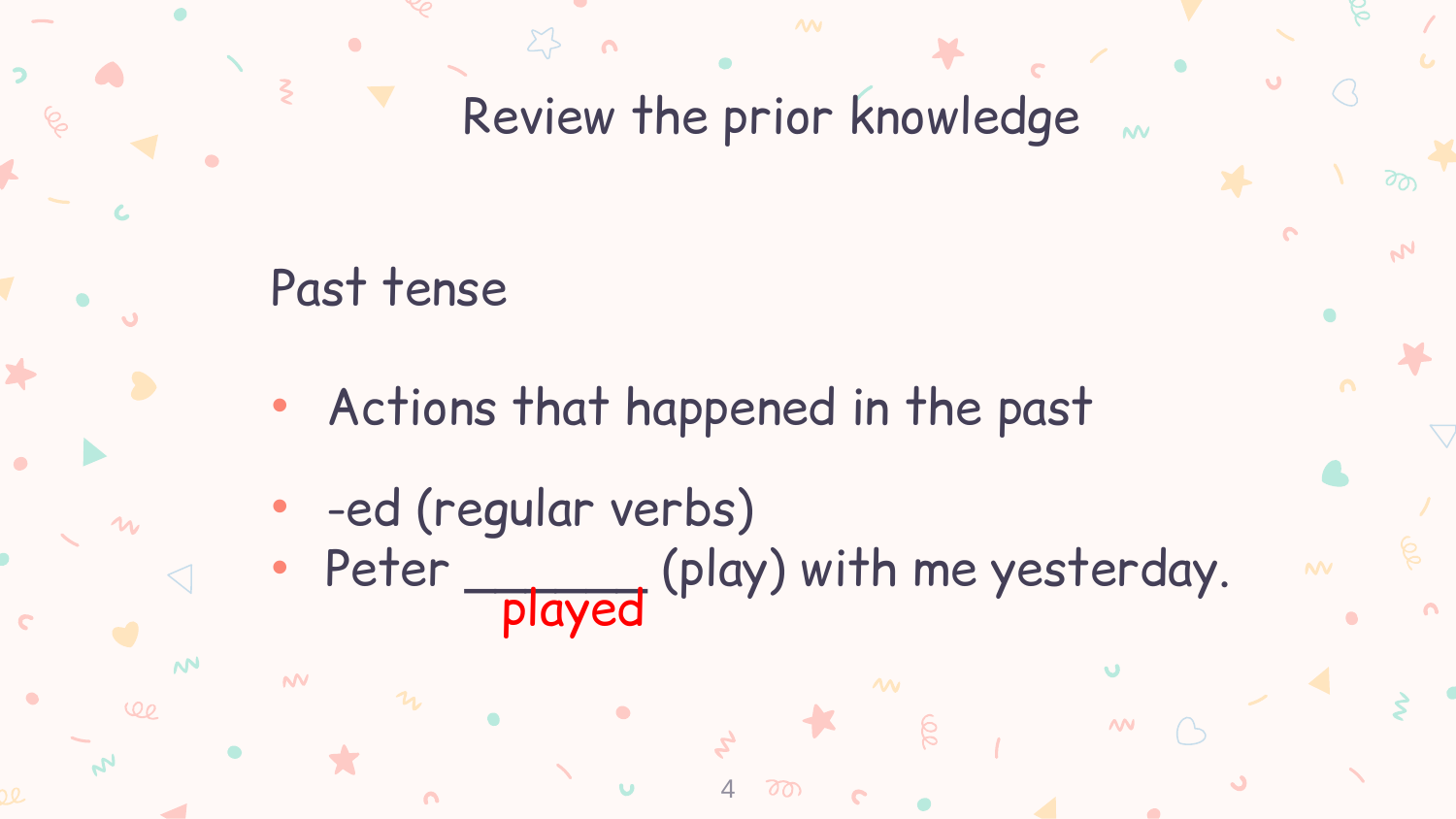

Review the prior knowledge
Past tense
Actions that happened in the past
-ed (regular verbs)
played
Peter ______ (play) with me yesterday.
4